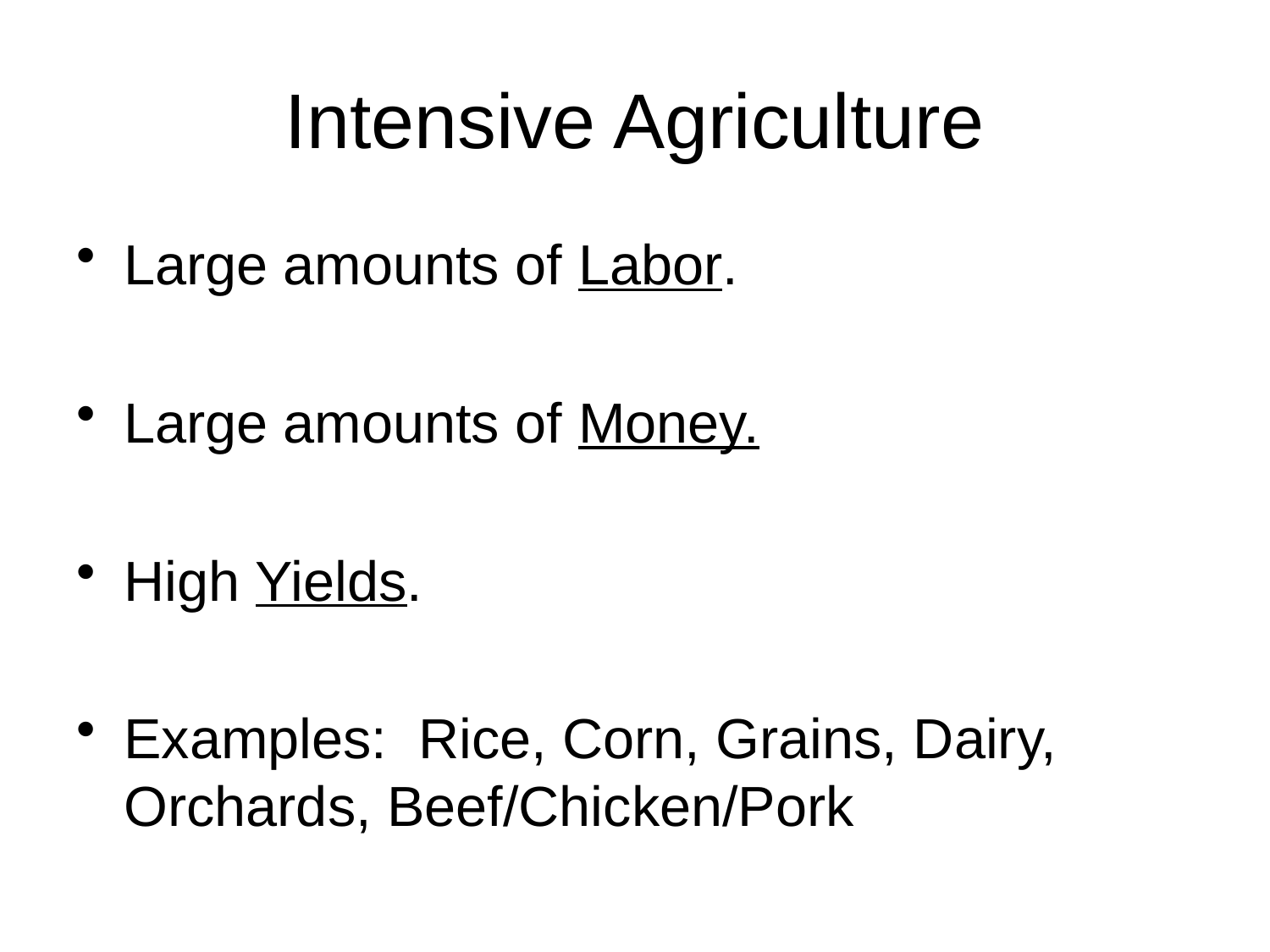

# Intensive Agriculture
Large amounts of Labor.

Large amounts of Money.

High Yields.

Examples:  Rice, Corn, Grains, Dairy, Orchards, Beef/Chicken/Pork